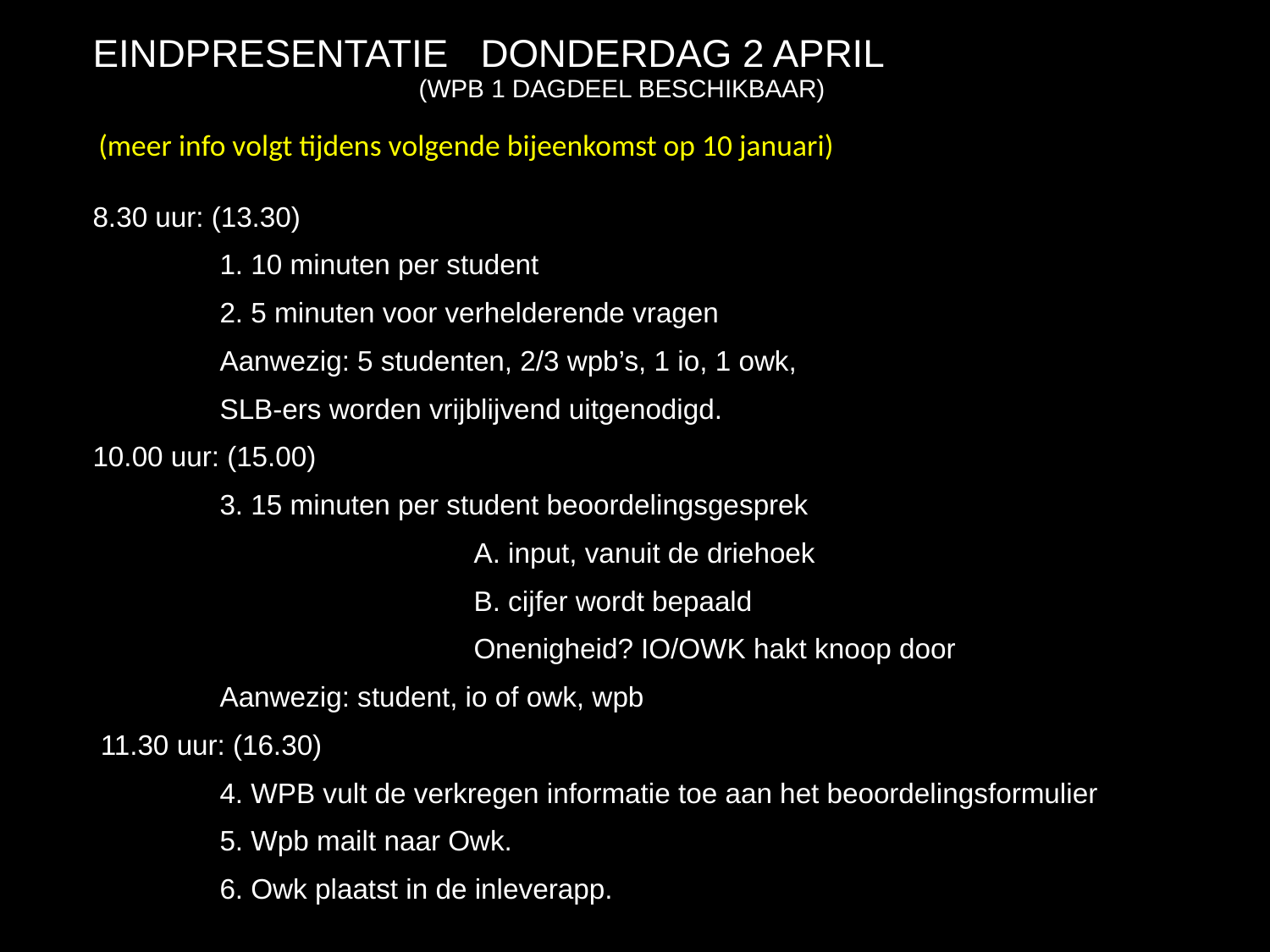

EINDpresentatie   donderdag 2 april
(wpb 1 dagdeel beschikbaar)

 (meer info volgt tijdens volgende bijeenkomst op 10 januari)
8.30 uur: (13.30)
	1. 10 minuten per student
	2. 5 minuten voor verhelderende vragen
	Aanwezig: 5 studenten, 2/3 wpb’s, 1 io, 1 owk,
	SLB-ers worden vrijblijvend uitgenodigd.
10.00 uur: (15.00)
	3. 15 minuten per student beoordelingsgesprek
			A. input, vanuit de driehoek
			B. cijfer wordt bepaald
			Onenigheid? IO/OWK hakt knoop door
	Aanwezig: student, io of owk, wpb
 11.30 uur: (16.30)
	4. WPB vult de verkregen informatie toe aan het beoordelingsformulier
	5. Wpb mailt naar Owk.
	6. Owk plaatst in de inleverapp.